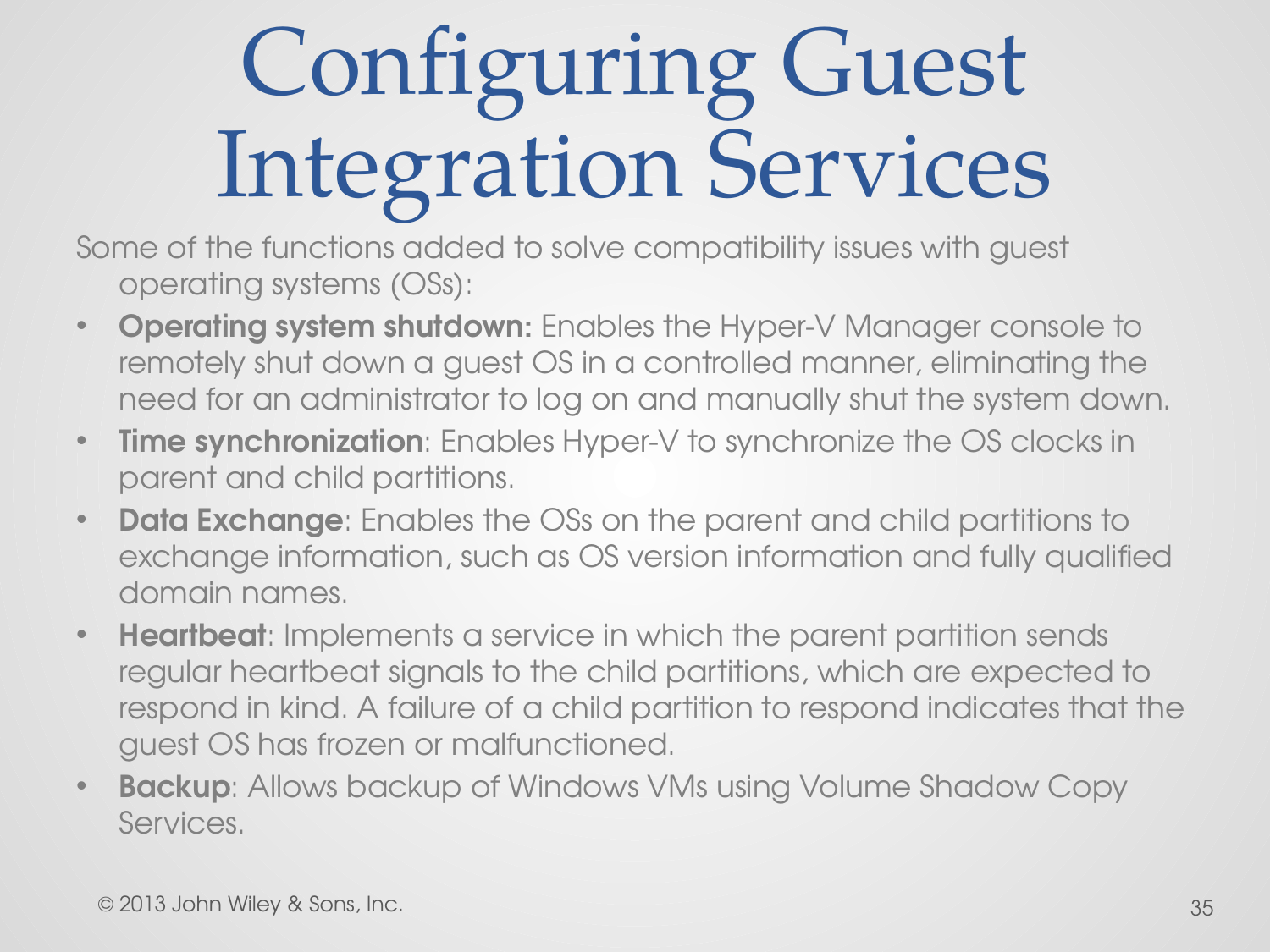

# Configuring Guest Integration Services
Some of the functions added to solve compatibility issues with guest operating systems (OSs):
Operating system shutdown: Enables the Hyper-V Manager console to remotely shut down a guest OS in a controlled manner, eliminating the need for an administrator to log on and manually shut the system down.
Time synchronization: Enables Hyper-V to synchronize the OS clocks in parent and child partitions.
Data Exchange: Enables the OSs on the parent and child partitions to exchange information, such as OS version information and fully qualified domain names.
Heartbeat: Implements a service in which the parent partition sends regular heartbeat signals to the child partitions, which are expected to respond in kind. A failure of a child partition to respond indicates that the guest OS has frozen or malfunctioned.
Backup: Allows backup of Windows VMs using Volume Shadow Copy Services.

© 2013 John Wiley & Sons, Inc.
35